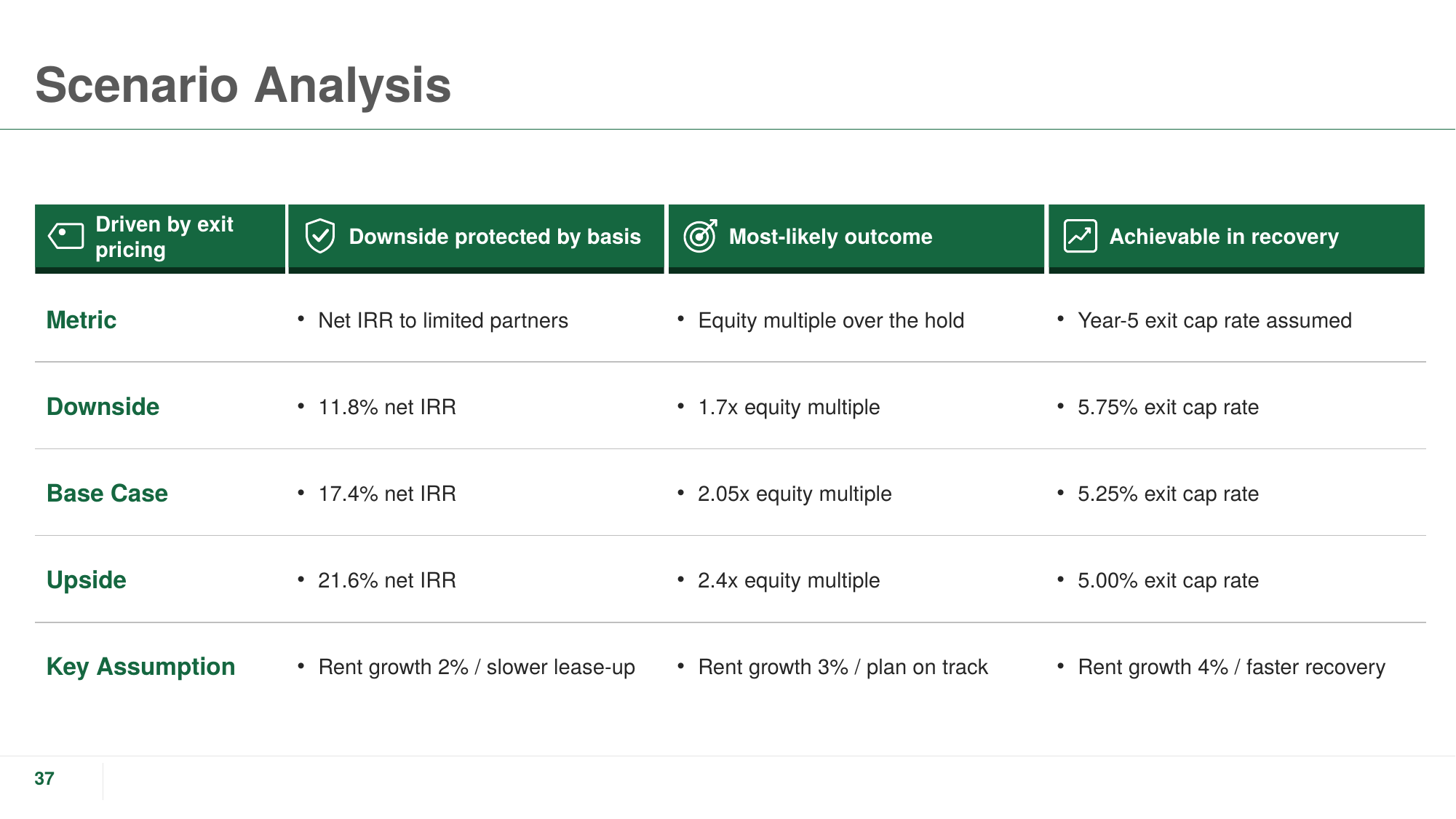

# Scenario Analysis
|  |  |  |  |
| --- | --- | --- | --- |
| Metric | Net IRR to limited partners | Equity multiple over the hold | Year-5 exit cap rate assumed |
| Downside | 11.8% net IRR | 1.7x equity multiple | 5.75% exit cap rate |
| Base Case | 17.4% net IRR | 2.05x equity multiple | 5.25% exit cap rate |
| Upside | 21.6% net IRR | 2.4x equity multiple | 5.00% exit cap rate |
| Key Assumption | Rent growth 2% / slower lease-up | Rent growth 3% / plan on track | Rent growth 4% / faster recovery |

Driven by exit pricing

Downside protected by basis

Most-likely outcome

Achievable in recovery

37